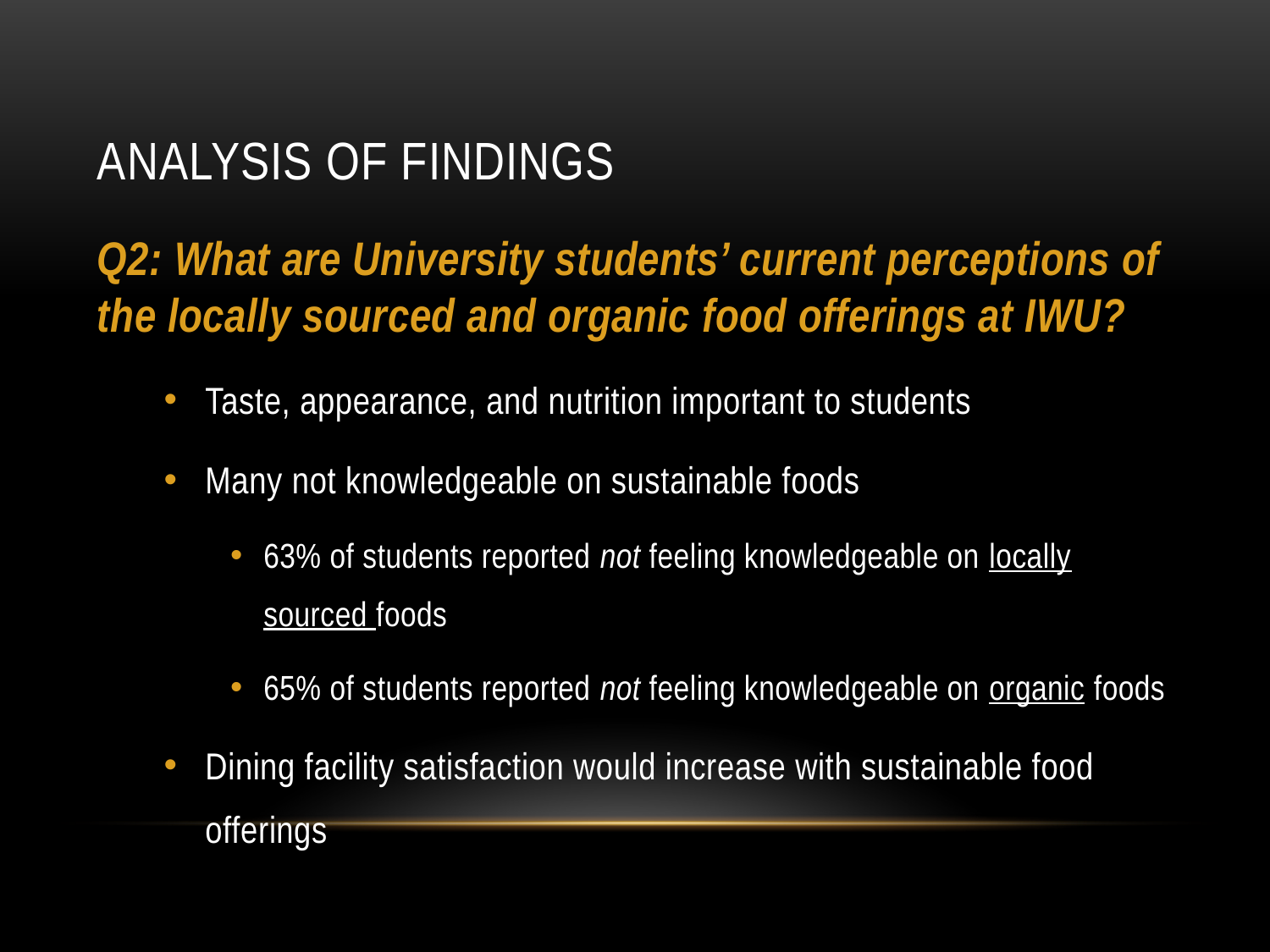

# Analysis of findings
Q2: What are University students’ current perceptions of the locally sourced and organic food offerings at IWU?
Taste, appearance, and nutrition important to students
Many not knowledgeable on sustainable foods
63% of students reported not feeling knowledgeable on locally sourced foods
65% of students reported not feeling knowledgeable on organic foods
Dining facility satisfaction would increase with sustainable food offerings